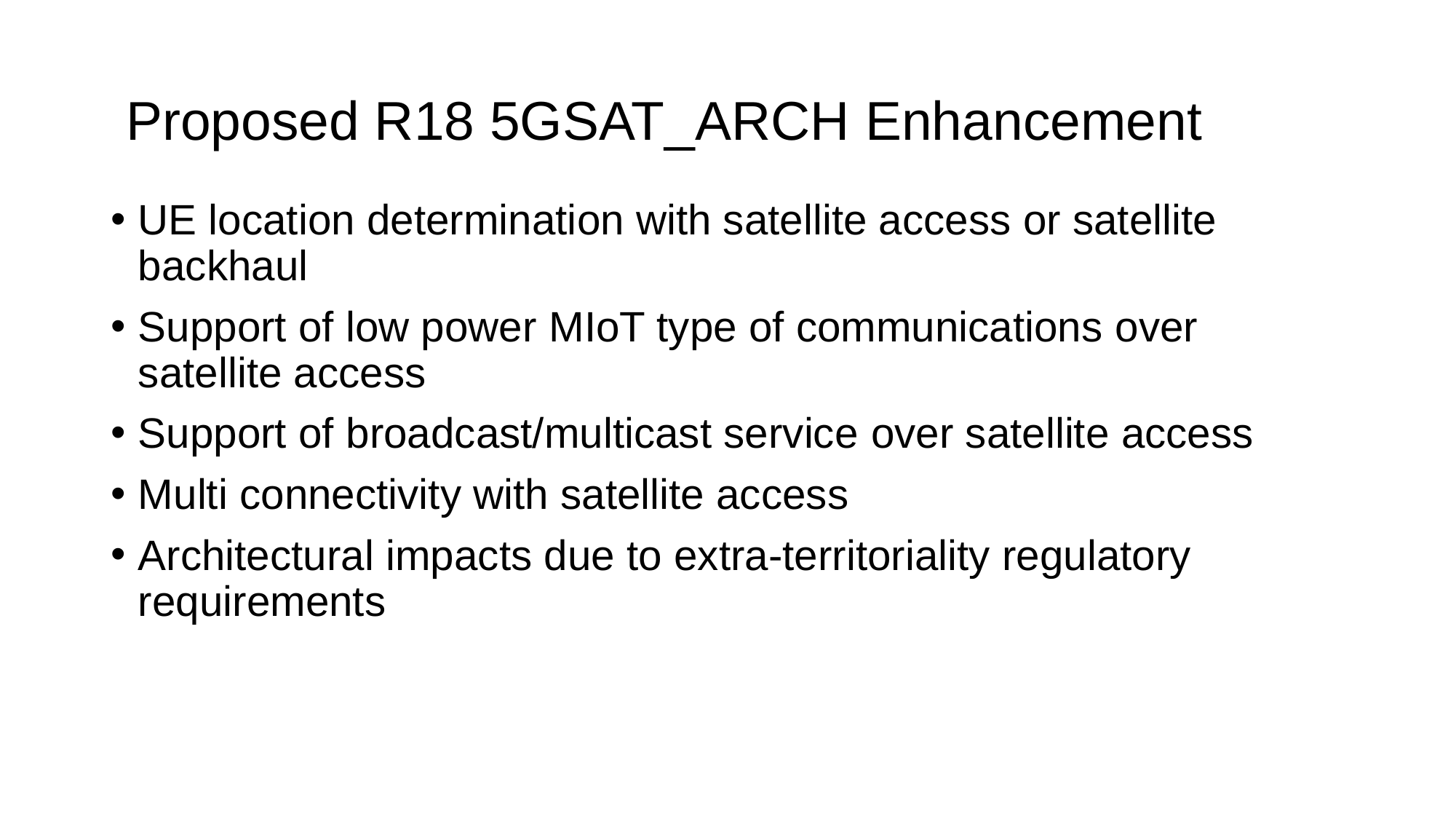

# Proposed R18 5GSAT_ARCH Enhancement
UE location determination with satellite access or satellite backhaul
Support of low power MIoT type of communications over satellite access
Support of broadcast/multicast service over satellite access
Multi connectivity with satellite access
Architectural impacts due to extra-territoriality regulatory requirements